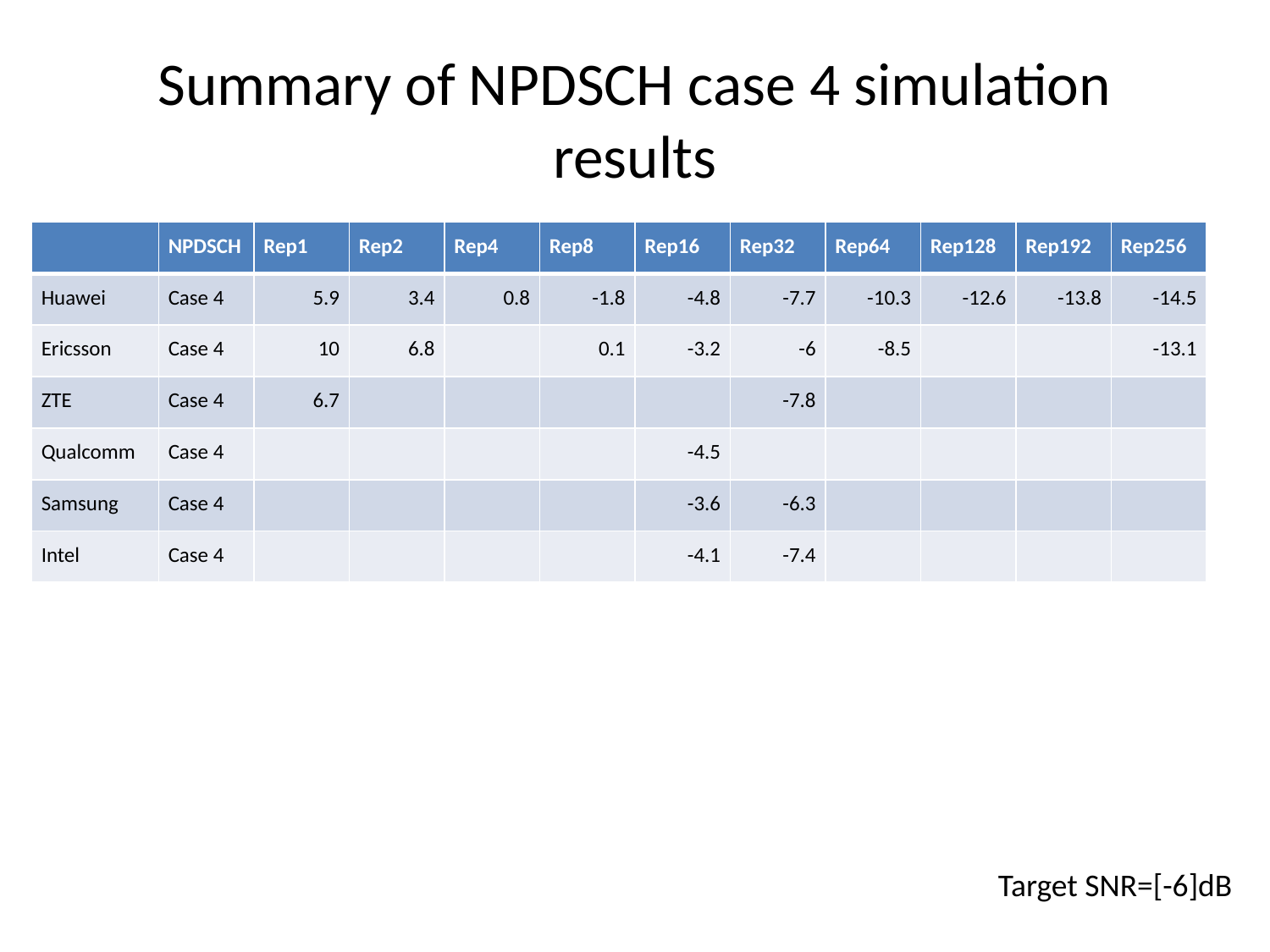

# Summary of NPDSCH case 4 simulation results
|  | NPDSCH | Rep1 | Rep2 | Rep4 | Rep8 | Rep16 | Rep32 | Rep64 | Rep128 | Rep192 | Rep256 |
| --- | --- | --- | --- | --- | --- | --- | --- | --- | --- | --- | --- |
| Huawei | Case 4 | 5.9 | 3.4 | 0.8 | -1.8 | -4.8 | -7.7 | -10.3 | -12.6 | -13.8 | -14.5 |
| Ericsson | Case 4 | 10 | 6.8 |  | 0.1 | -3.2 | -6 | -8.5 |  |  | -13.1 |
| ZTE | Case 4 | 6.7 |  |  |  |  | -7.8 |  |  |  |  |
| Qualcomm | Case 4 |  |  |  |  | -4.5 |  |  |  |  |  |
| Samsung | Case 4 |  |  |  |  | -3.6 | -6.3 |  |  |  |  |
| Intel | Case 4 |  |  |  |  | -4.1 | -7.4 |  |  |  |  |
Target SNR=[-6]dB